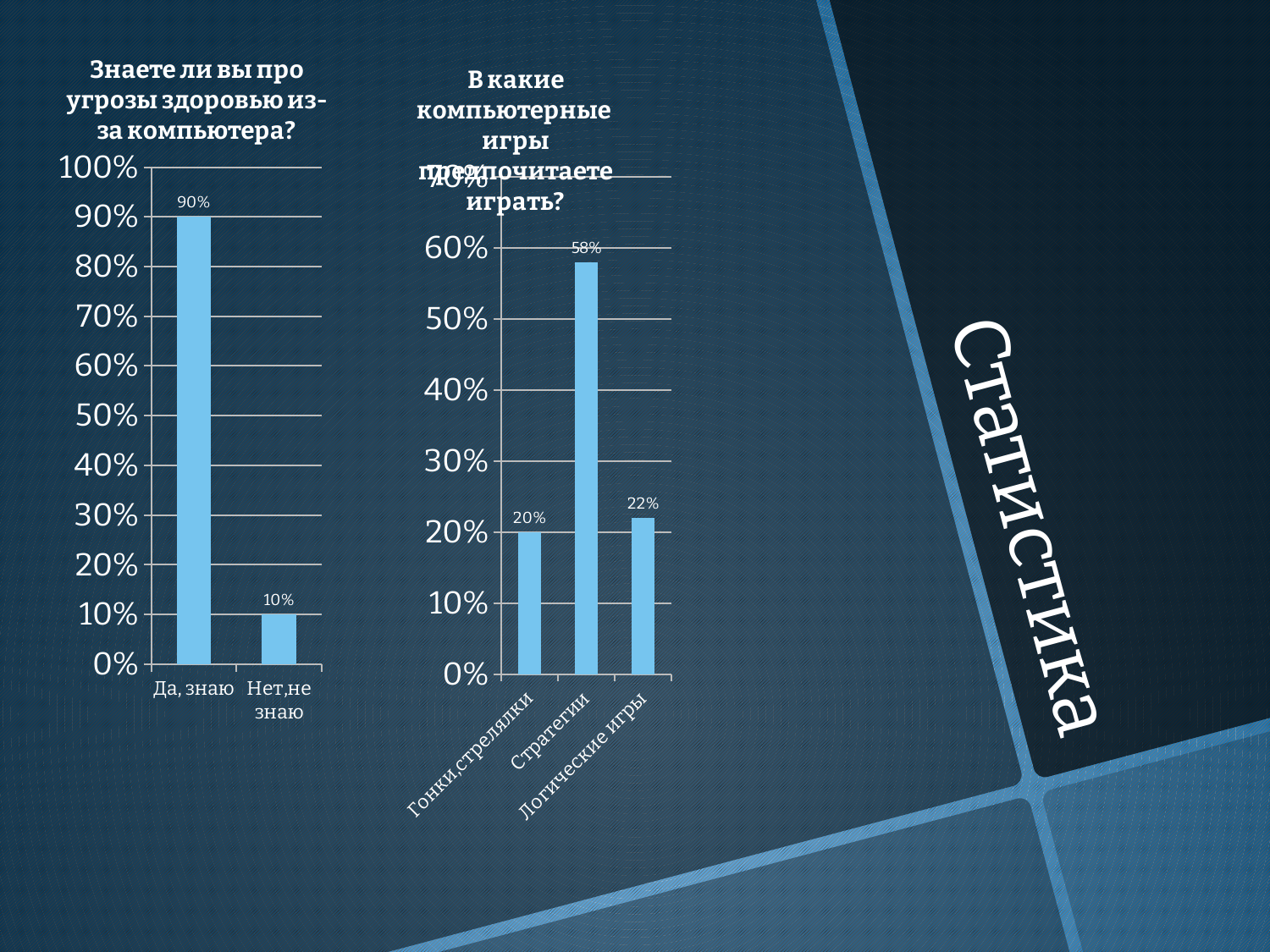

### Chart: Знаете ли вы про угрозы здоровью из-за компьютера?

| Category | Ряд 1 |
|---|---|
| Да, знаю | 0.9 |
| Нет,не знаю | 0.1 |

### Chart: В какие компьютерные  игры предпочитаете играть?

| Category | Ряд 1 |
|---|---|
| Гонки,стрелялки | 0.2 |
| Стратегии | 0.5800000000000001 |
| Логические игры | 0.22 |
# Статистика